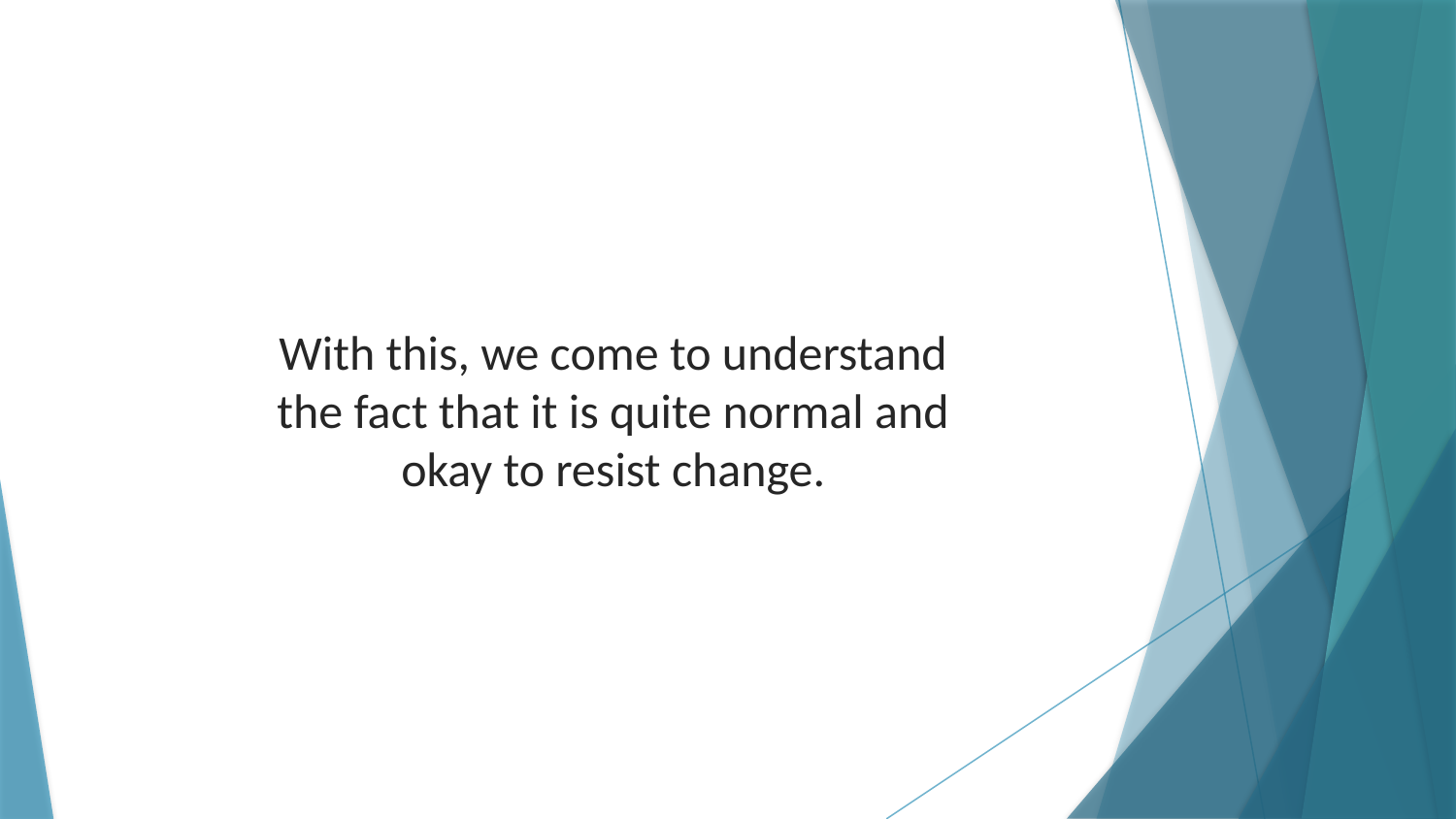

With this, we come to understand the fact that it is quite normal and okay to resist change.